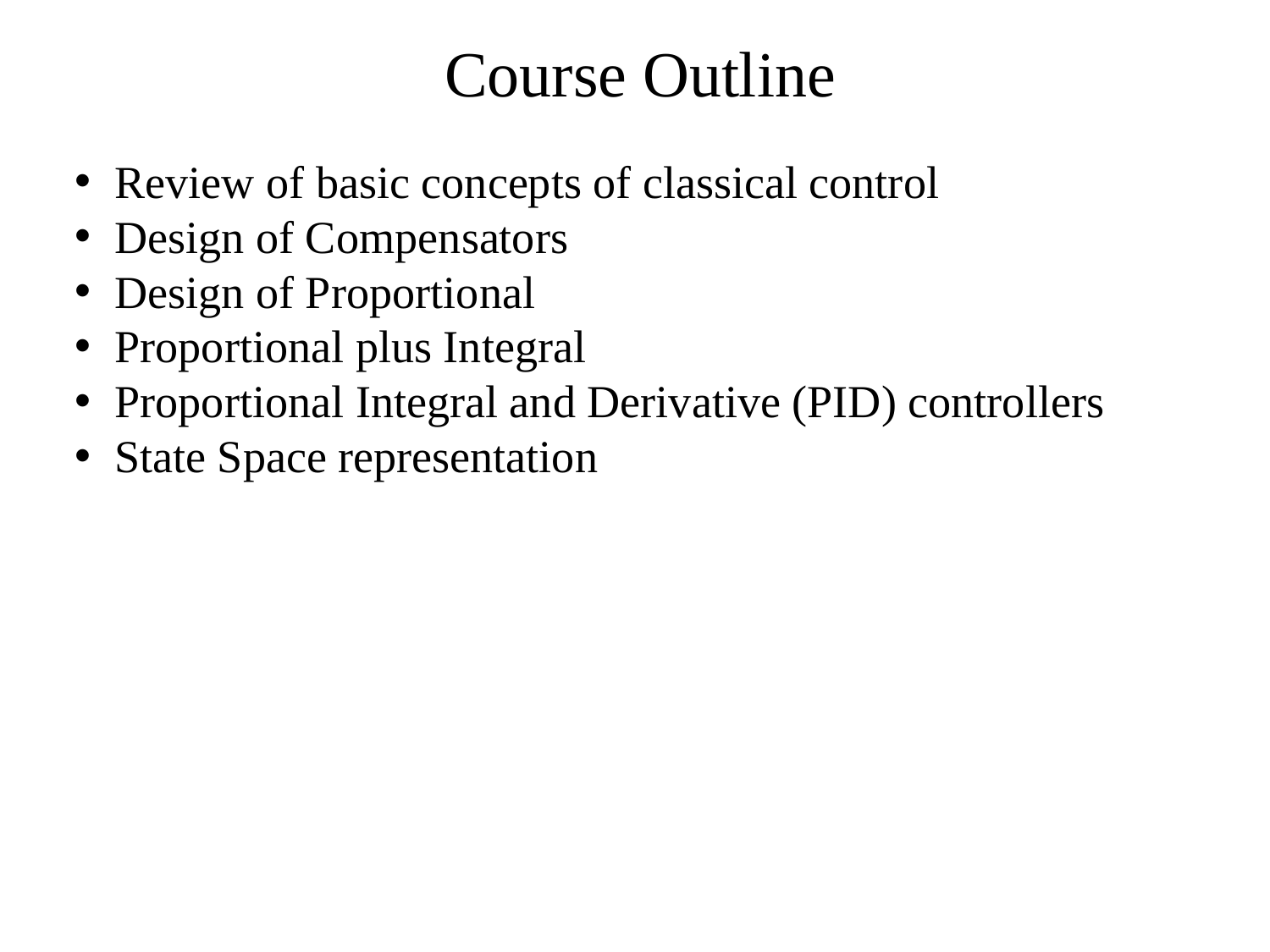

# Course Outline
Review of basic concepts of classical control
Design of Compensators
Design of Proportional
Proportional plus Integral
Proportional Integral and Derivative (PID) controllers
State Space representation